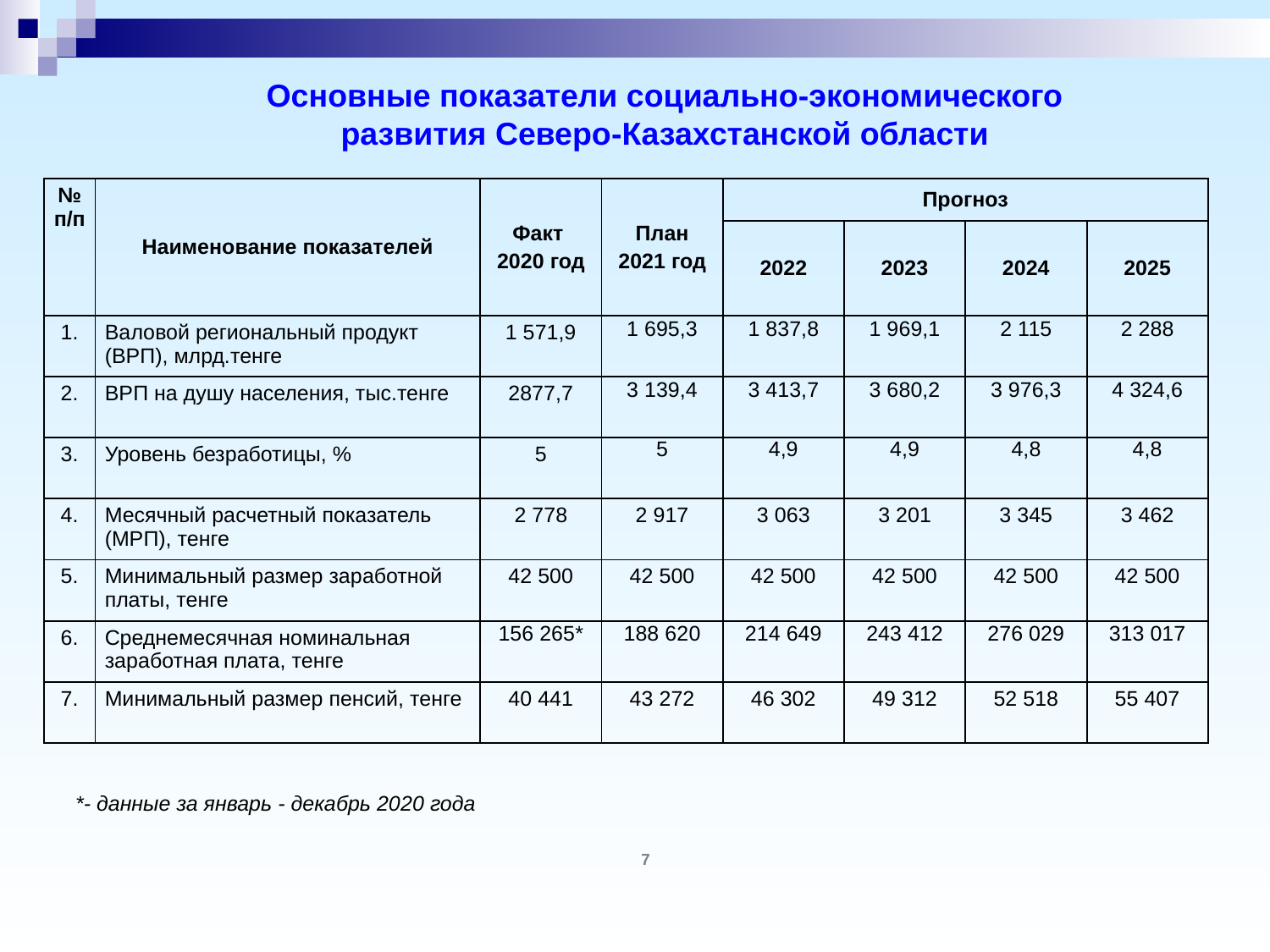

Основные показатели социально-экономического развития Северо-Казахстанской области
| № п/п | Наименование показателей | Факт 2020 год | План 2021 год | Прогноз |  |  |  |
| --- | --- | --- | --- | --- | --- | --- | --- |
|  |  |  |  | 2022 | 2023 | 2024 | 2025 |
| 1. | Валовой региональный продукт (ВРП), млрд.тенге | 1 571,9 | 1 695,3 | 1 837,8 | 1 969,1 | 2 115 | 2 288 |
| 2. | ВРП на душу населения, тыс.тенге | 2877,7 | 3 139,4 | 3 413,7 | 3 680,2 | 3 976,3 | 4 324,6 |
| 3. | Уровень безработицы, % | 5 | 5 | 4,9 | 4,9 | 4,8 | 4,8 |
| 4. | Месячный расчетный показатель (МРП), тенге | 2 778 | 2 917 | 3 063 | 3 201 | 3 345 | 3 462 |
| 5. | Минимальный размер заработной платы, тенге | 42 500 | 42 500 | 42 500 | 42 500 | 42 500 | 42 500 |
| 6. | Среднемесячная номинальная заработная плата, тенге | 156 265\* | 188 620 | 214 649 | 243 412 | 276 029 | 313 017 |
| 7. | Минимальный размер пенсий, тенге | 40 441 | 43 272 | 46 302 | 49 312 | 52 518 | 55 407 |
*- данные за январь - декабрь 2020 года
7